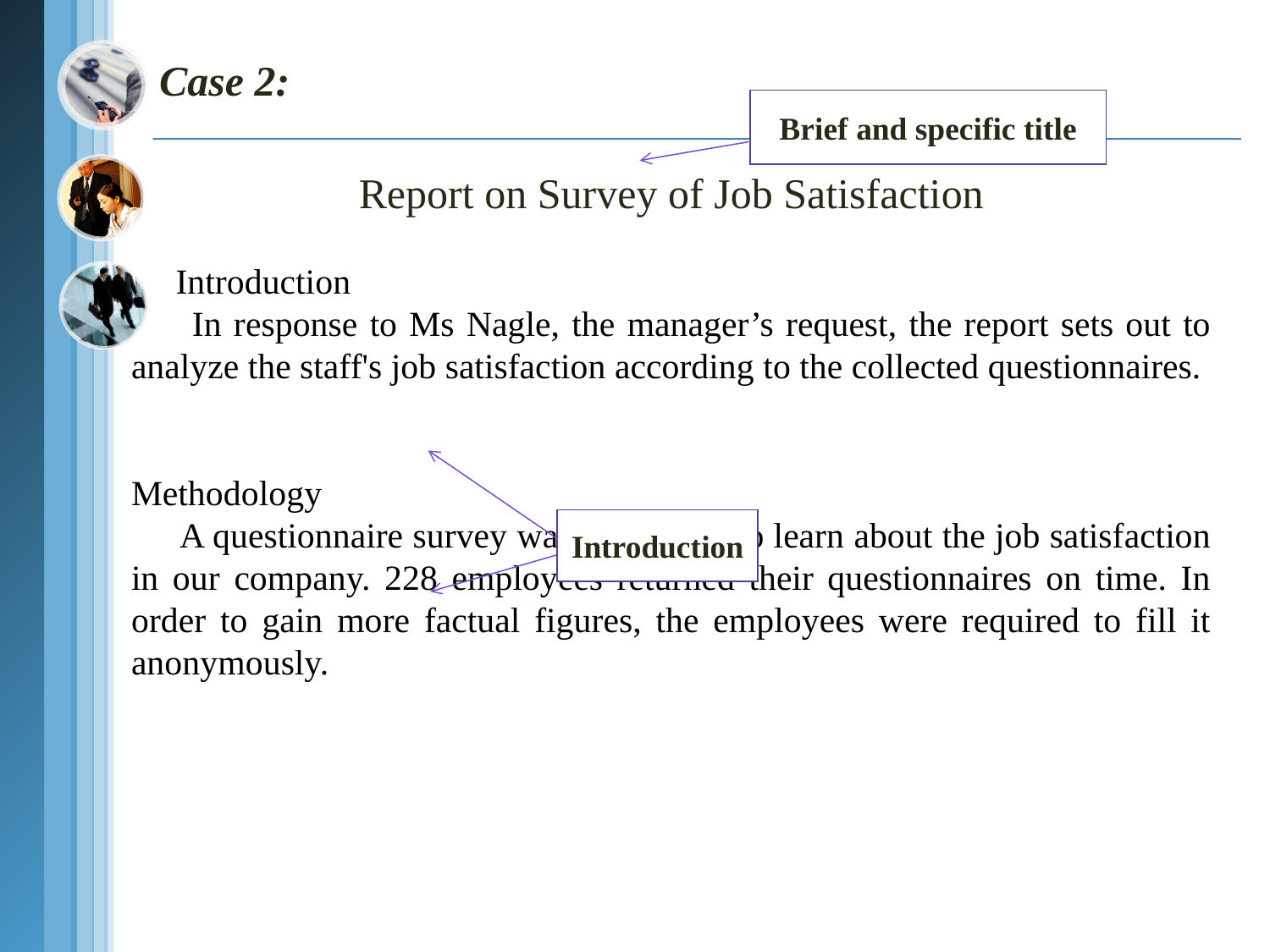

Case 2:
Brief and specific title
Report on Survey of Job Satisfaction

     Introduction
     In response to Ms Nagle, the manager’s request, the report sets out to analyze the staff's job satisfaction according to the collected questionnaires.

 
Methodology
     A questionnaire survey was conducted to learn about the job satisfaction in our company. 228 employees returned their questionnaires on time. In order to gain more factual figures, the employees were required to fill it anonymously.

Introduction